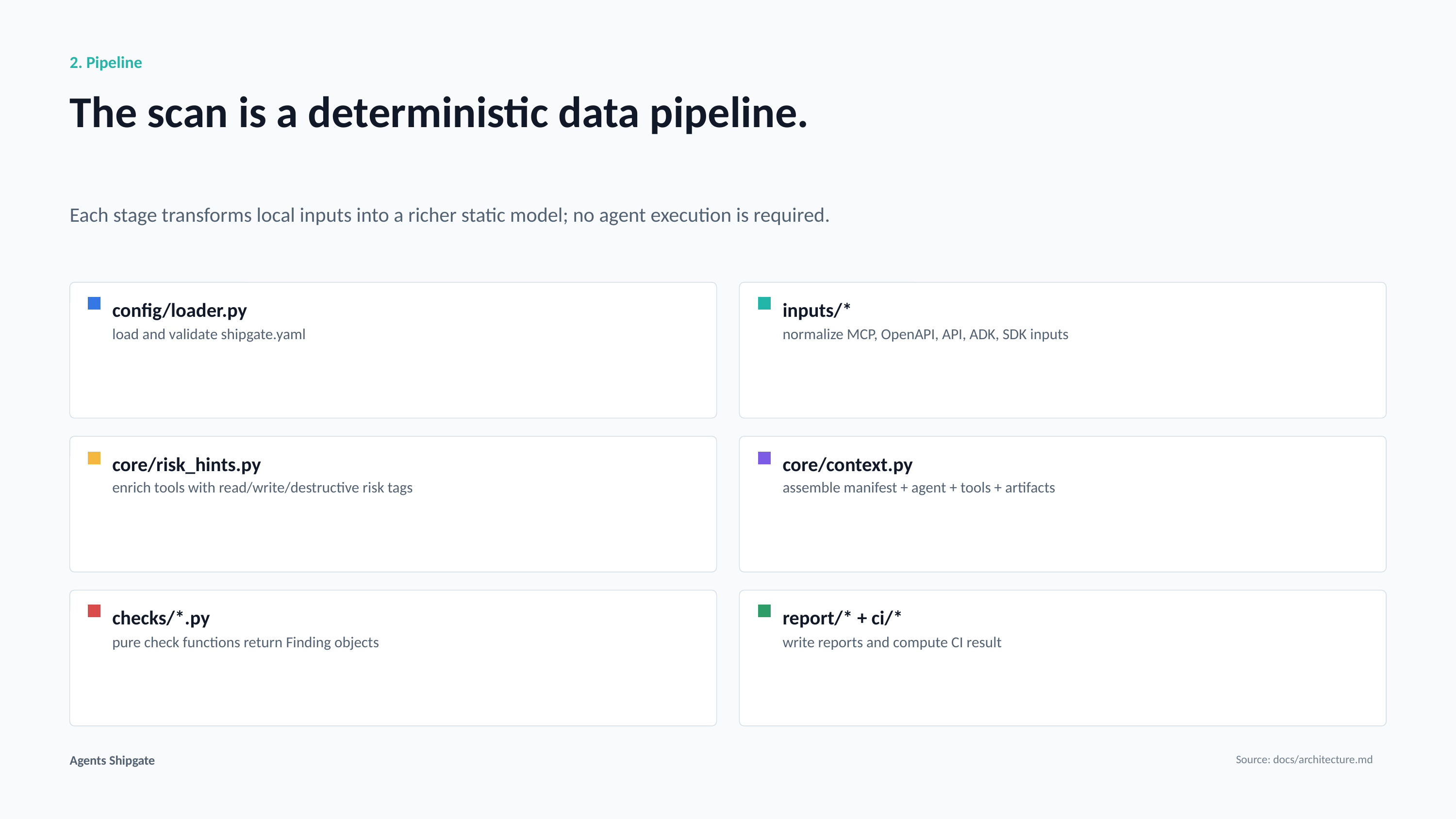

2. Pipeline
The scan is a deterministic data pipeline.
Each stage transforms local inputs into a richer static model; no agent execution is required.

config/loader.py

inputs/*
load and validate shipgate.yaml
normalize MCP, OpenAPI, API, ADK, SDK inputs

core/risk_hints.py

core/context.py
enrich tools with read/write/destructive risk tags
assemble manifest + agent + tools + artifacts

checks/*.py

report/* + ci/*
pure check functions return Finding objects
write reports and compute CI result
Agents Shipgate
Source: docs/architecture.md